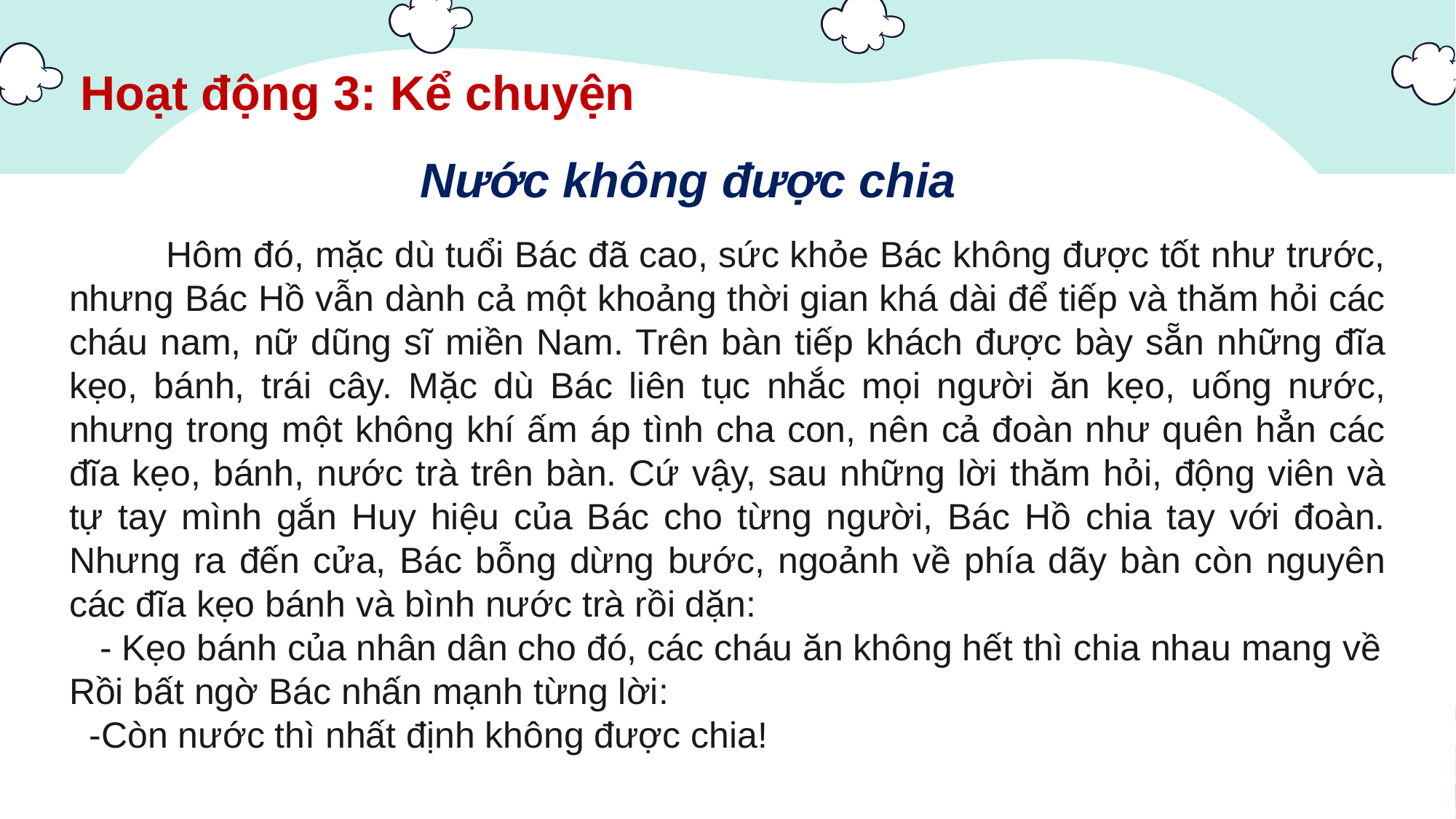

Hoạt động 3: Kể chuyện
   Nước không được chia

         Hôm đó, mặc dù tuổi Bác đã cao, sức khỏe Bác không được tốt như trước, nhưng Bác Hồ vẫn dành cả một khoảng thời gian khá dài để tiếp và thăm hỏi các cháu nam, nữ dũng sĩ miền Nam. Trên bàn tiếp khách được bày sẵn những đĩa kẹo, bánh, trái cây. Mặc dù Bác liên tục nhắc mọi người ăn kẹo, uống nước, nhưng trong một không khí ấm áp tình cha con, nên cả đoàn như quên hẳn các đĩa kẹo, bánh, nước trà trên bàn. Cứ vậy, sau những lời thăm hỏi, động viên và tự tay mình gắn Huy hiệu của Bác cho từng người, Bác Hồ chia tay với đoàn. Nhưng ra đến cửa, Bác bỗng dừng bước, ngoảnh về phía dãy bàn còn nguyên các đĩa kẹo bánh và bình nước trà rồi dặn:
   - Kẹo bánh của nhân dân cho đó, các cháu ăn không hết thì chia nhau mang về
Rồi bất ngờ Bác nhấn mạnh từng lời:
  -Còn nước thì nhất định không được chia!